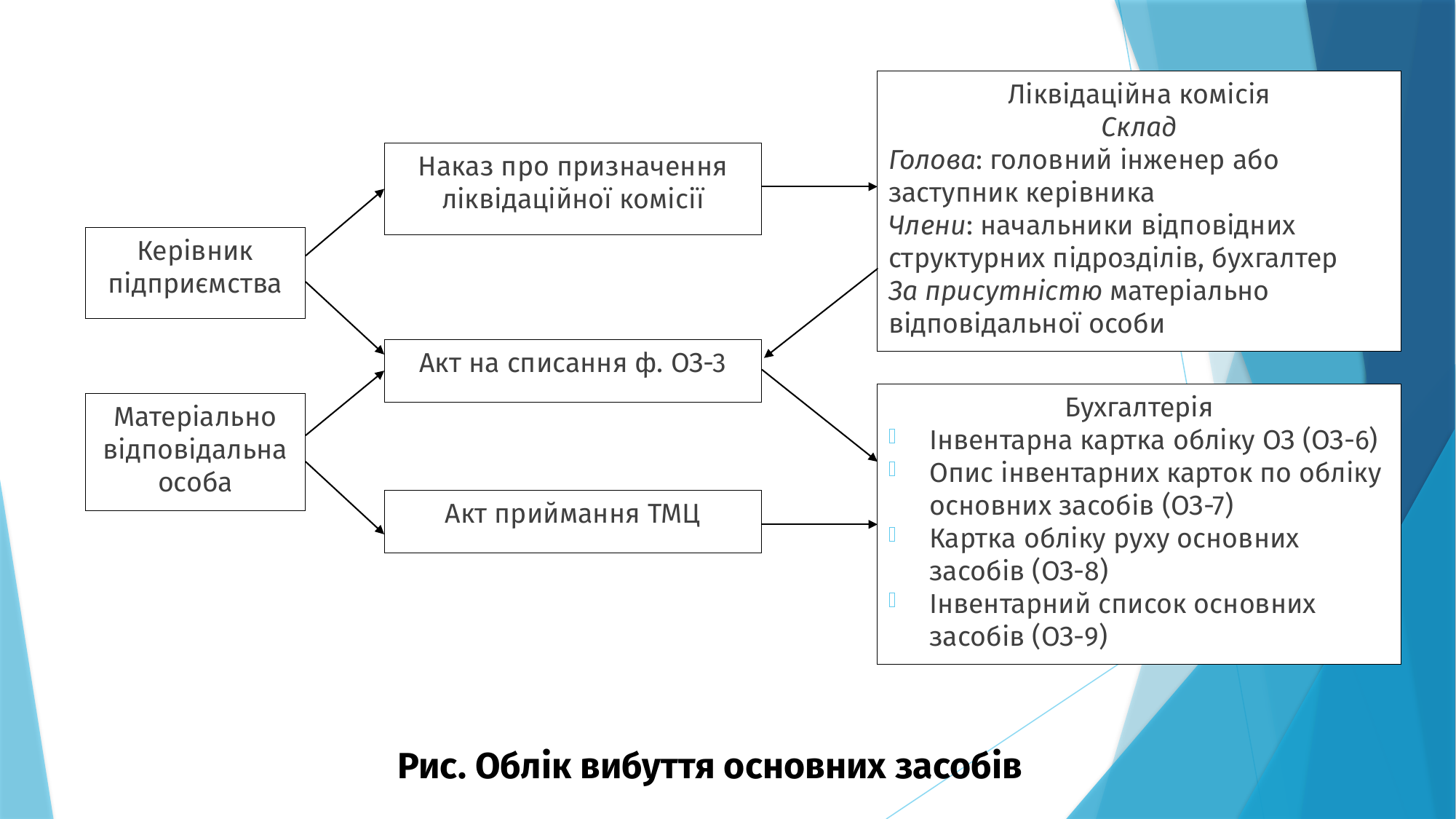

Ліквідаційна комісія
Склад
Голова: головний інженер або заступник керівника
Члени: начальники відповідних структурних підрозділів, бухгалтер
За присутністю матеріально відповідальної особи

Наказ про призначення ліквідаційної комісії
Керівник підприємства
Акт на списання ф. ОЗ-3
Бухгалтерія
Інвентарна картка обліку ОЗ (ОЗ-6)
Опис інвентарних карток по обліку основних засобів (ОЗ-7)
Картка обліку руху основних засобів (ОЗ-8)
Інвентарний список основних засобів (ОЗ-9)

Матеріально відповідальна особа
Акт приймання ТМЦ
Рис. Облік вибуття основних засобів